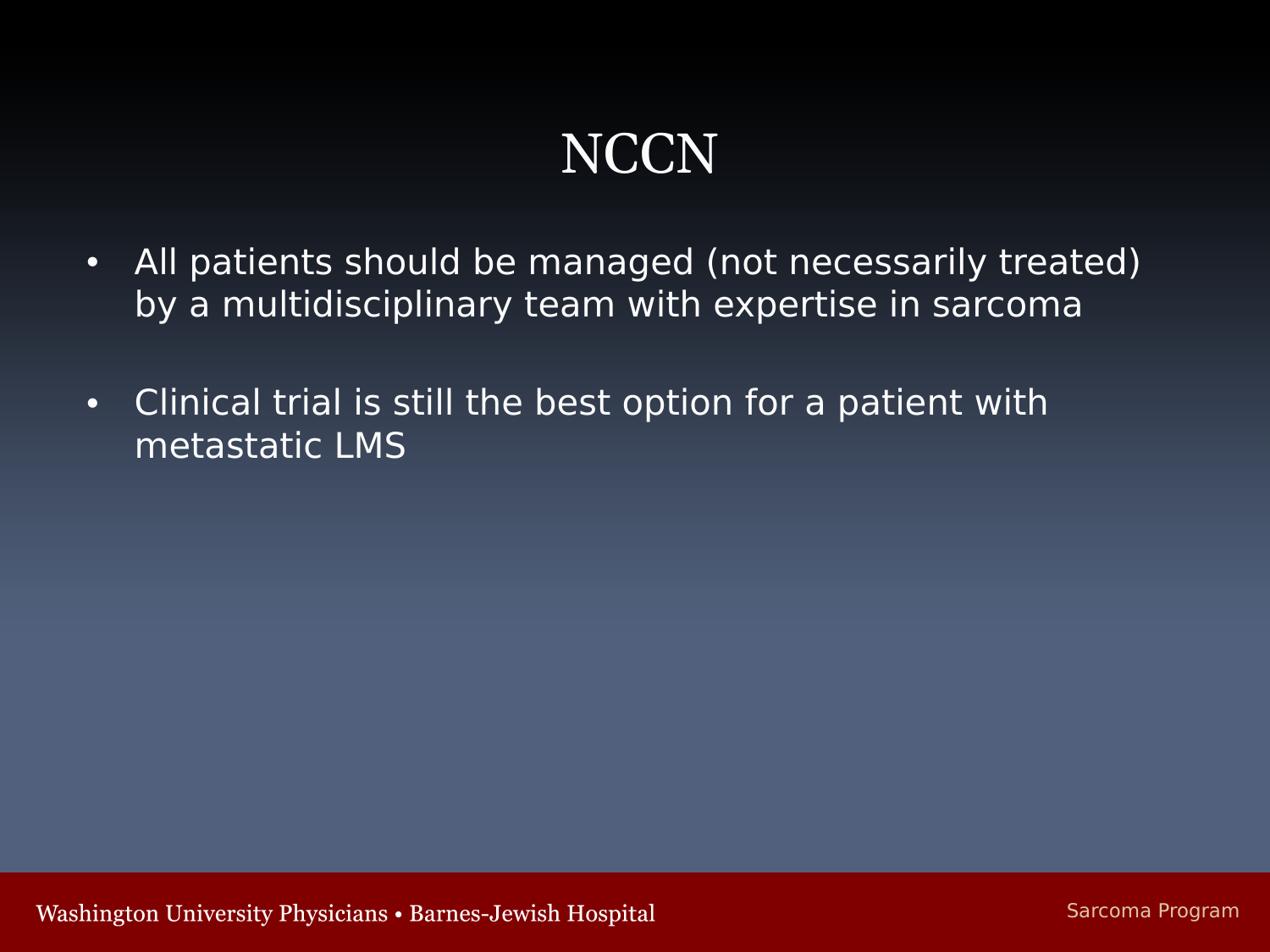

# NCCN
All patients should be managed (not necessarily treated) by a multidisciplinary team with expertise in sarcoma

Clinical trial is still the best option for a patient with metastatic LMS